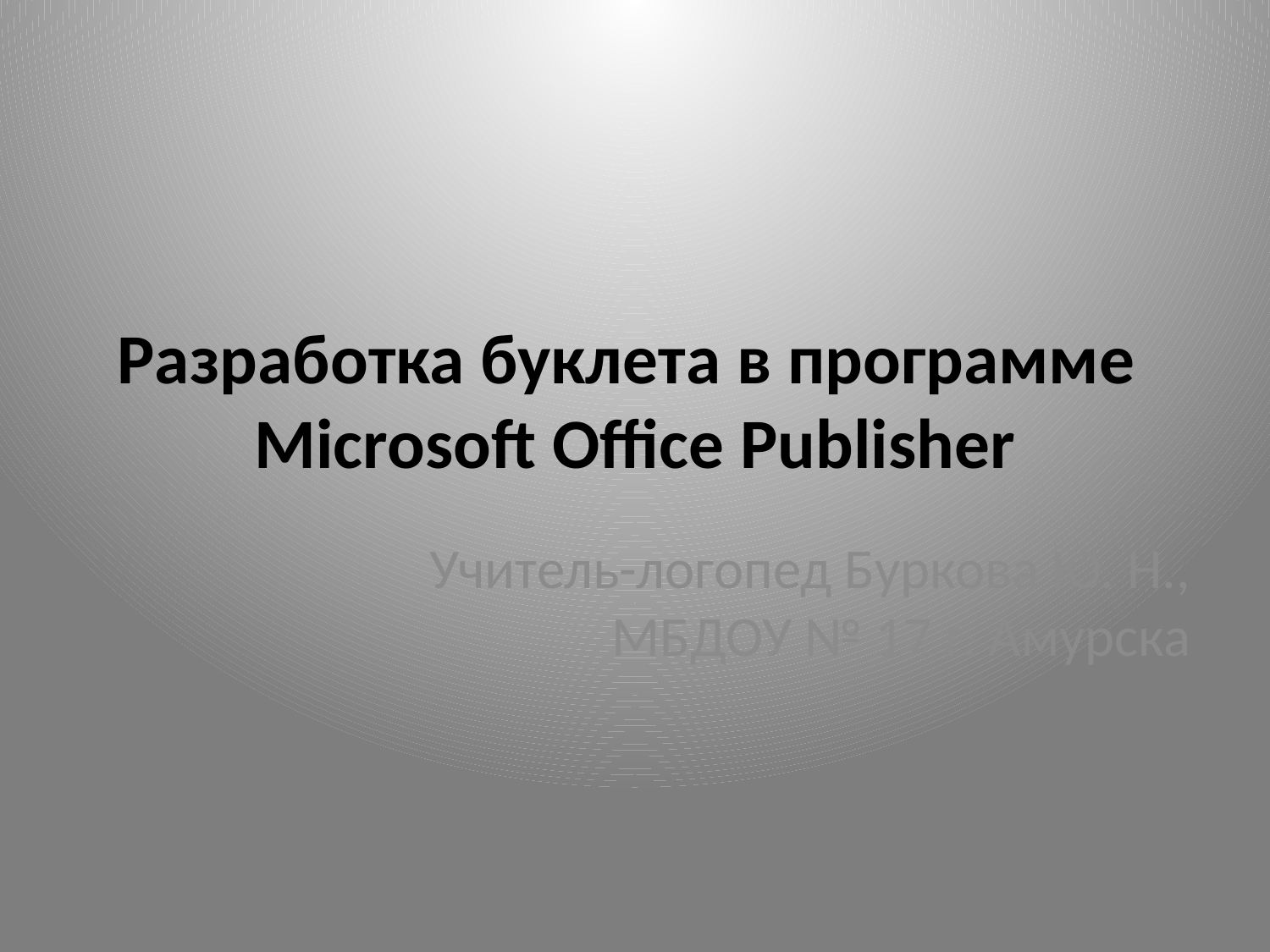

# Разработка буклета в программе Microsoft Office Publisher
Учитель-логопед Буркова Ю. Н., МБДОУ № 17 г. Амурска